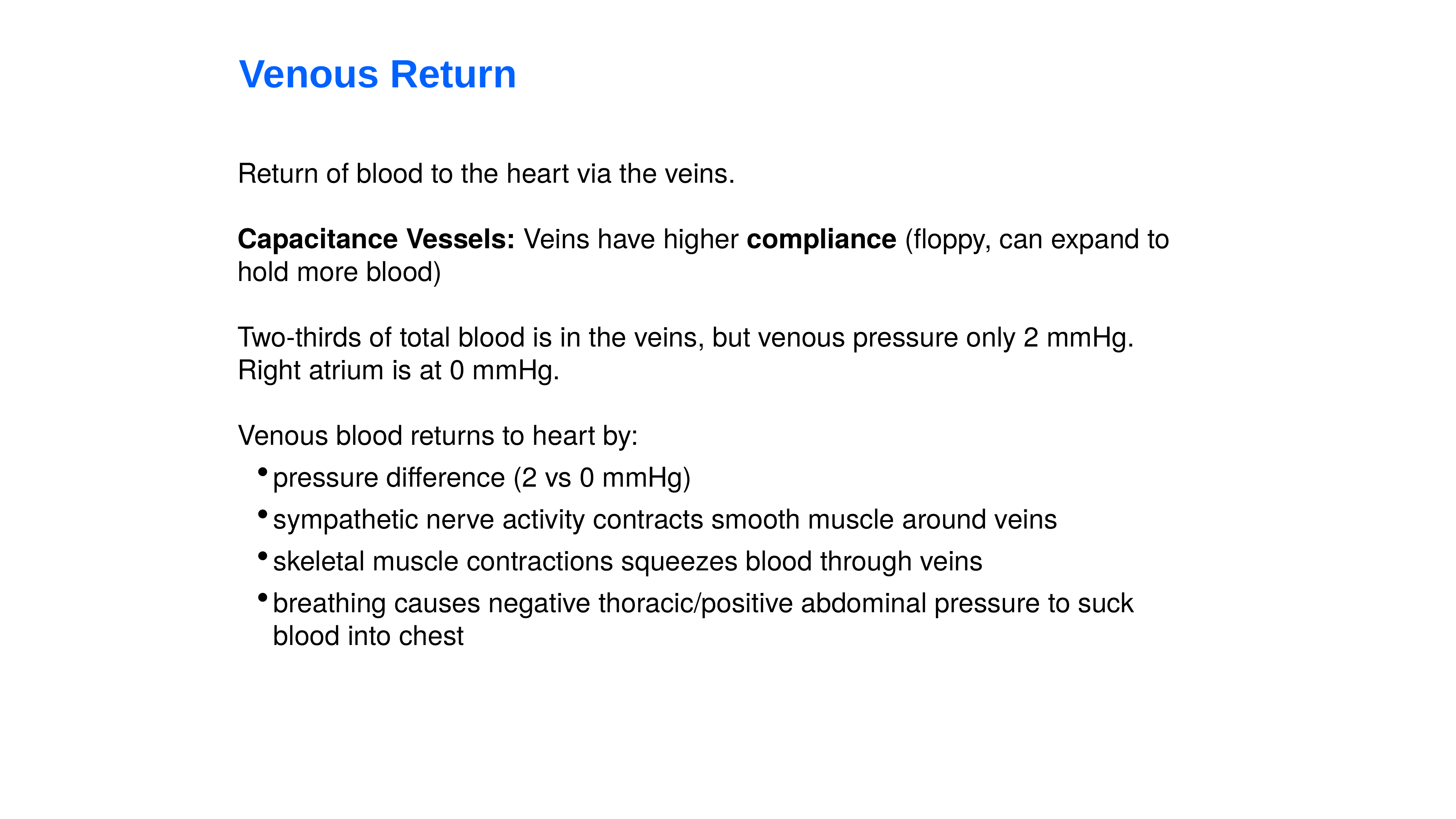

Venous Return
Return of blood to the heart via the veins.

Capacitance Vessels: Veins have higher compliance (floppy, can expand to hold more blood)

Two-thirds of total blood is in the veins, but venous pressure only 2 mmHg. Right atrium is at 0 mmHg.

Venous blood returns to heart by:
pressure difference (2 vs 0 mmHg)
sympathetic nerve activity contracts smooth muscle around veins
skeletal muscle contractions squeezes blood through veins
breathing causes negative thoracic/positive abdominal pressure to suck blood into chest